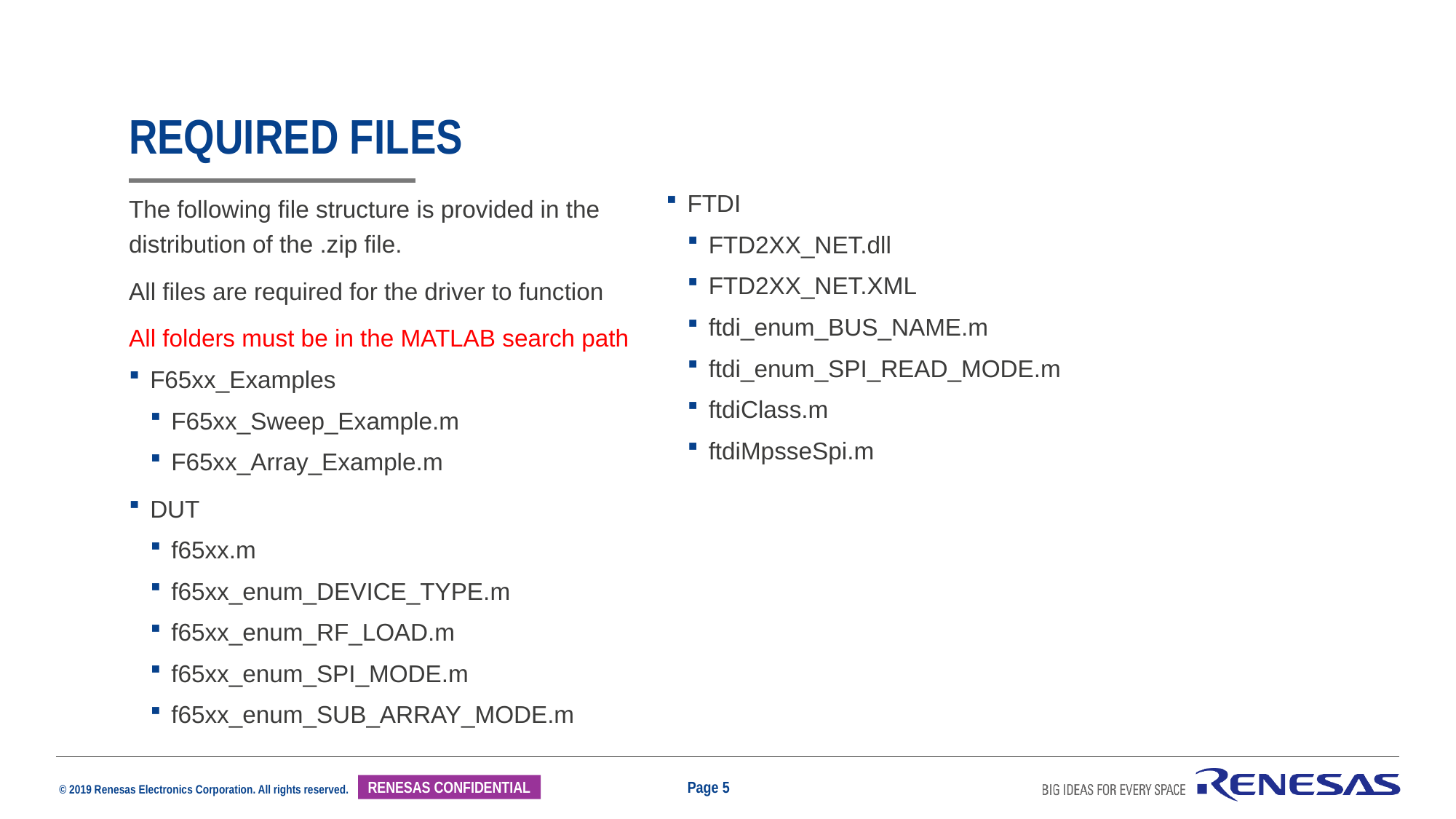

# Required Files
The following file structure is provided in the distribution of the .zip file.
All files are required for the driver to function
All folders must be in the MATLAB search path
F65xx_Examples
F65xx_Sweep_Example.m
F65xx_Array_Example.m
DUT
f65xx.m
f65xx_enum_DEVICE_TYPE.m
f65xx_enum_RF_LOAD.m
f65xx_enum_SPI_MODE.m
f65xx_enum_SUB_ARRAY_MODE.m
FTDI
FTD2XX_NET.dll
FTD2XX_NET.XML
ftdi_enum_BUS_NAME.m
ftdi_enum_SPI_READ_MODE.m
ftdiClass.m
ftdiMpsseSpi.m

Page 5